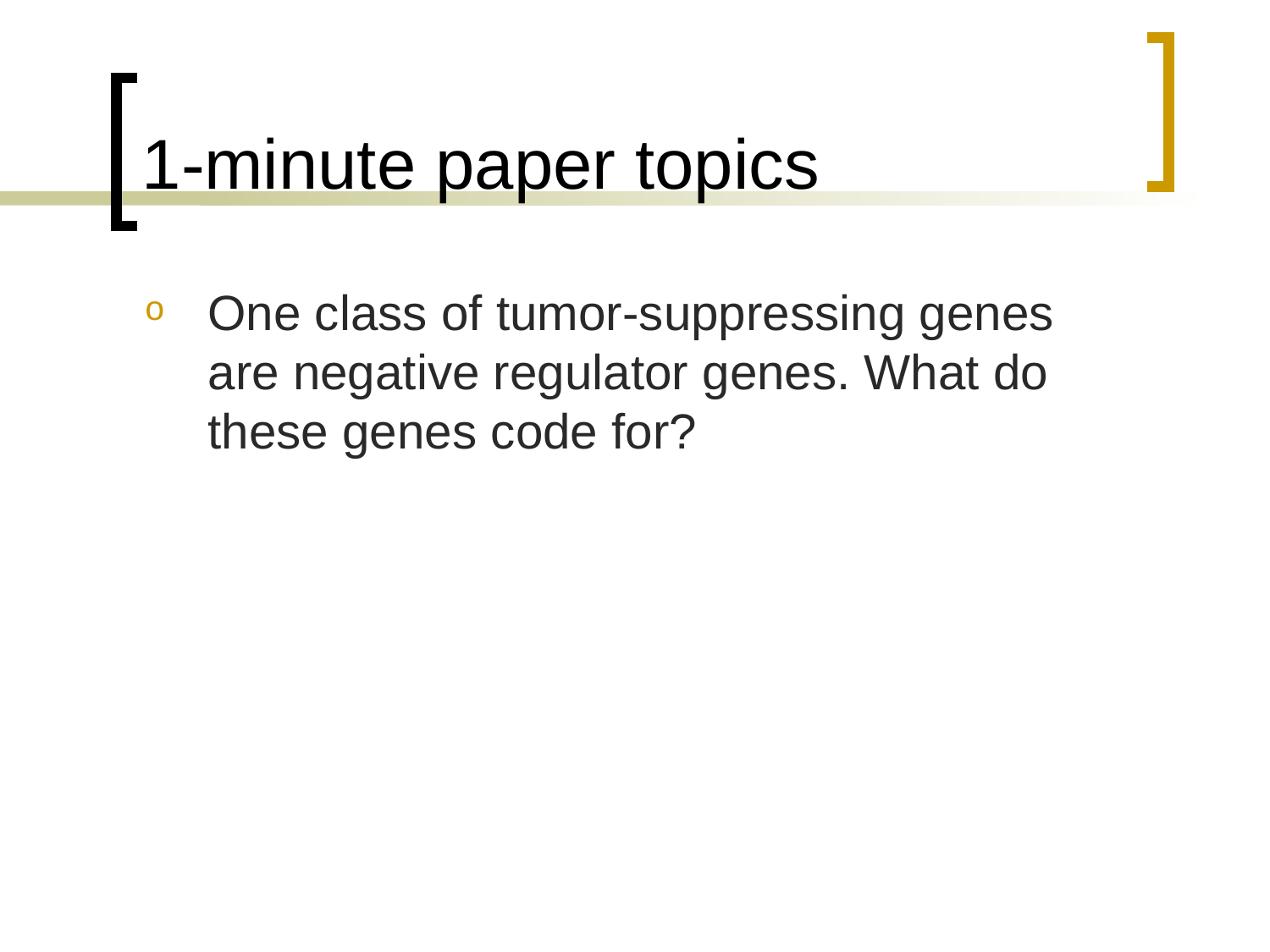

# 1-minute paper topics
One class of tumor-suppressing genes are negative regulator genes. What do these genes code for?